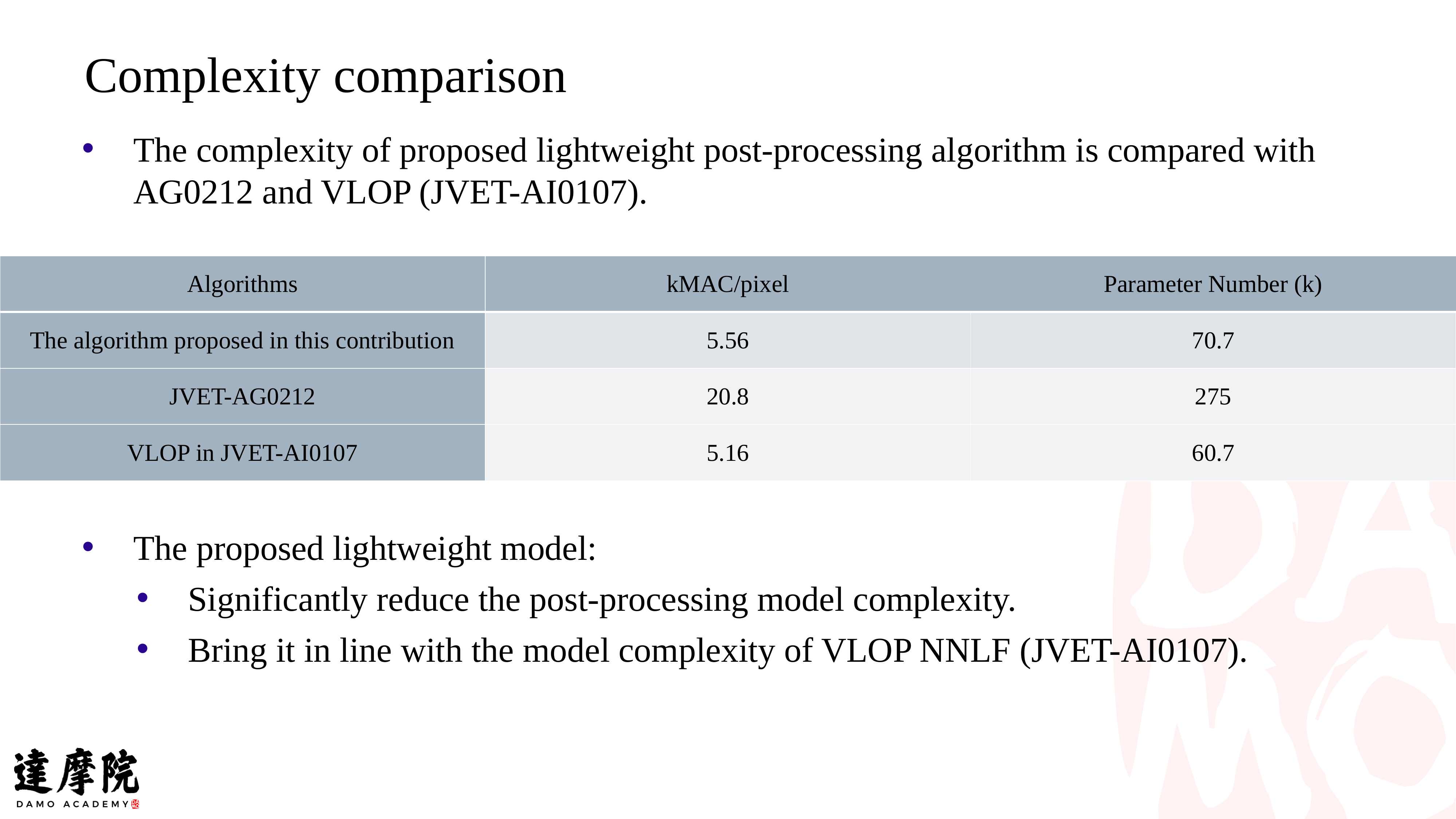

Complexity comparison
The complexity of proposed lightweight post-processing algorithm is compared with AG0212 and VLOP (JVET-AI0107).

The proposed lightweight model:
Significantly reduce the post-processing model complexity.
Bring it in line with the model complexity of VLOP NNLF (JVET-AI0107).

| Algorithms | kMAC/pixel | Parameter Number (k) |
| --- | --- | --- |
| The algorithm proposed in this contribution | 5.56 | 70.7 |
| JVET-AG0212 | 20.8 | 275 |
| VLOP in JVET-AI0107 | 5.16 | 60.7 |
7